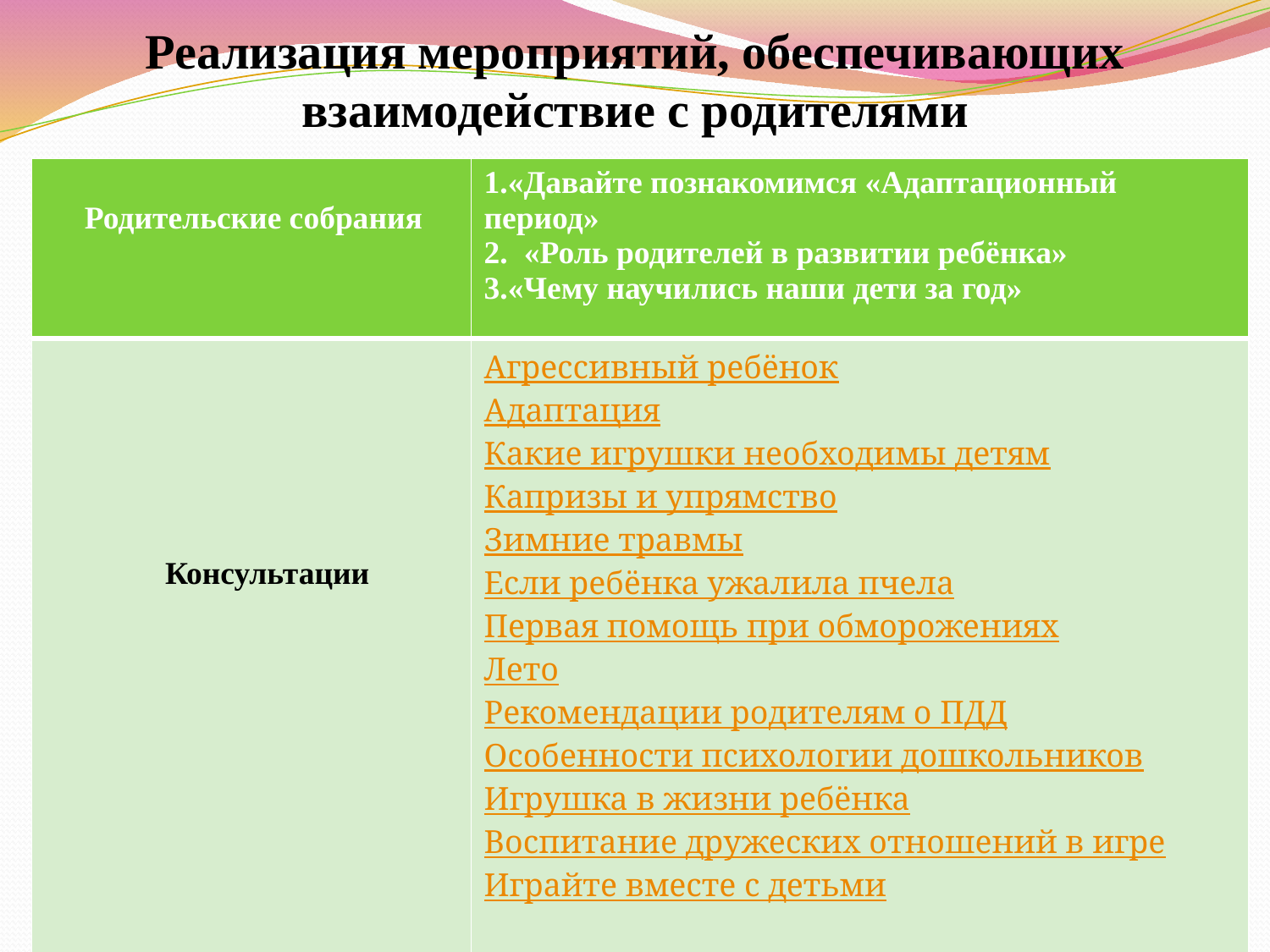

# Реализация мероприятий, обеспечивающих взаимодействие с родителями
| Родительские собрания | 1.«Давайте познакомимся «Адаптационный период» 2.  «Роль родителей в развитии ребёнка» 3.«Чему научились наши дети за год» |
| --- | --- |
| Консультации | Агрессивный ребёнок Адаптация Какие игрушки необходимы детям Капризы и упрямство Зимние травмы Если ребёнка ужалила пчела Первая помощь при обморожениях Лето Рекомендации родителям о ПДД Особенности психологии дошкольников Игрушка в жизни ребёнка Воспитание дружеских отношений в игре Играйте вместе с детьми |